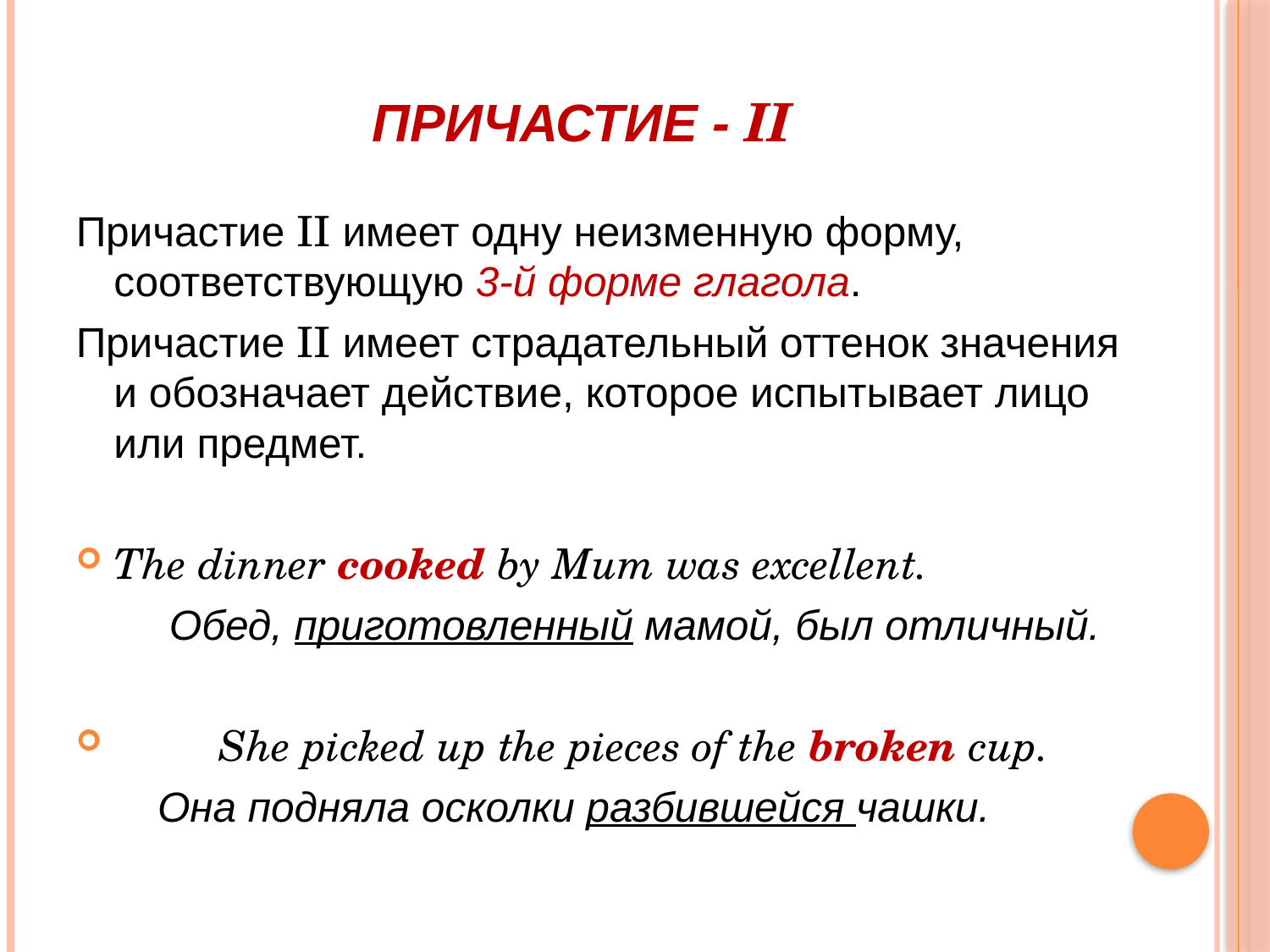

# ПРИЧАСТИЕ - II
Причастие II имеет одну неизменную форму, соответствующую 3-й форме глагола.
Причастие II имеет страдательный оттенок значения и обозначает действие, которое испытывает лицо или предмет.

The dinner cooked by Mum was excellent.
        Обед, приготовленный мамой, был отличный.

         She picked up the pieces of the broken cup.
       Она подняла осколки разбившейся чашки.